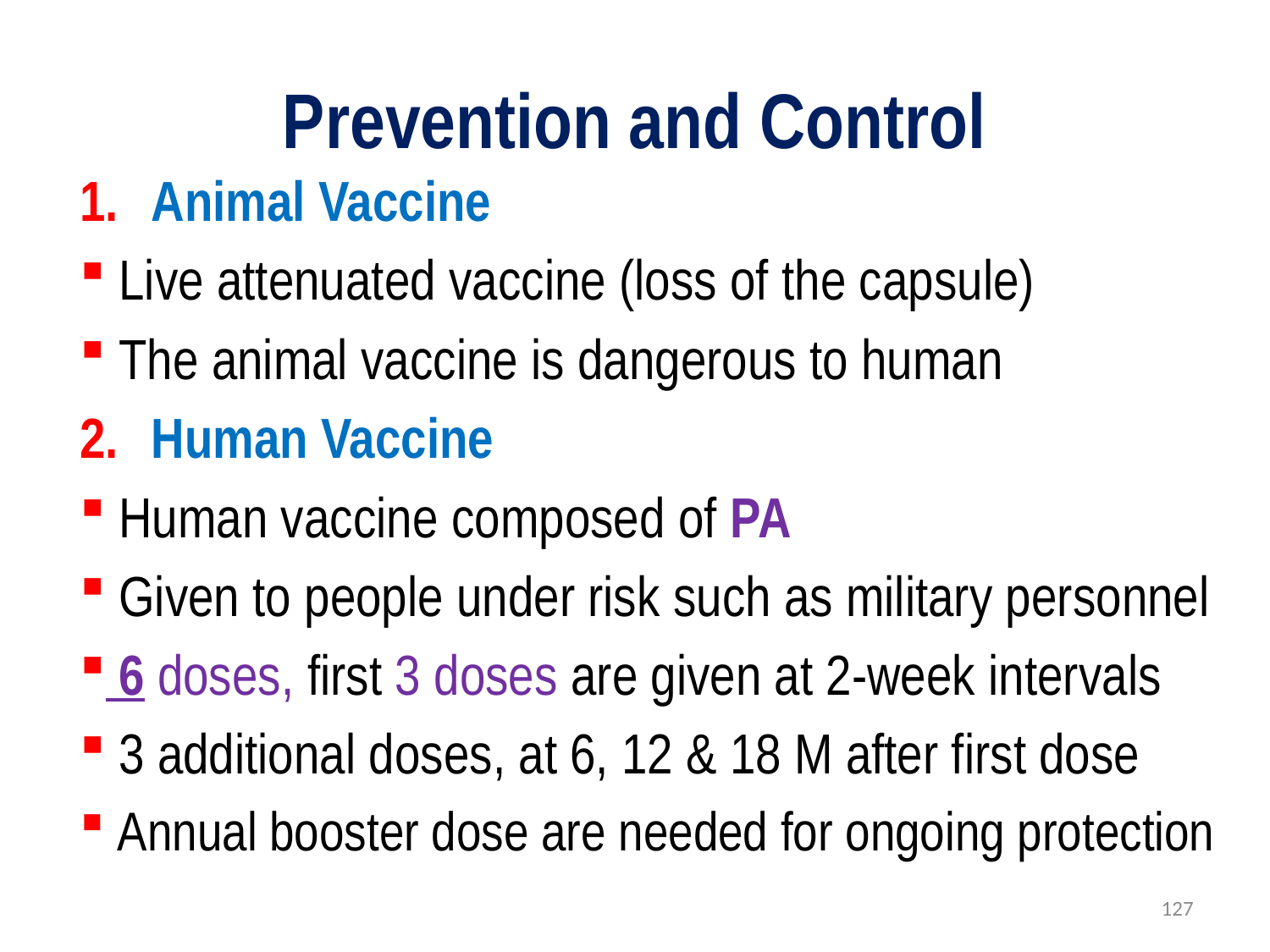

# Prevention and Control
Animal Vaccine
 Live attenuated vaccine (loss of the capsule)
 The animal vaccine is dangerous to human
Human Vaccine
 Human vaccine composed of PA
 Given to people under risk such as military personnel
 6 doses, first 3 doses are given at 2-week intervals
 3 additional doses, at 6, 12 & 18 M after first dose
 Annual booster dose are needed for ongoing protection

127